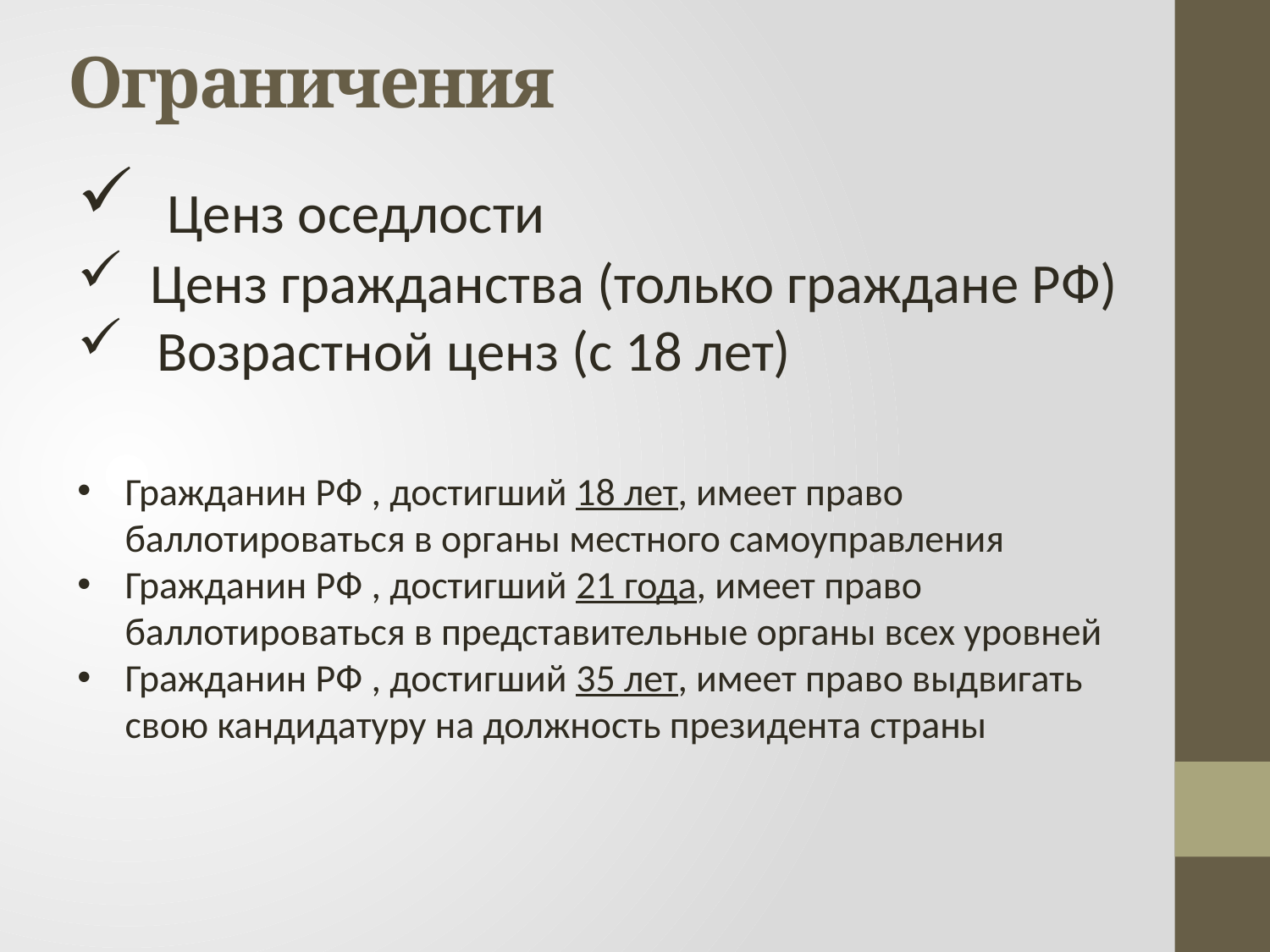

# Ограничения
  Ценз оседлости
  Ценз гражданства (только граждане РФ)
Возрастной ценз (с 18 лет)

Гражданин РФ , достигший 18 лет, имеет право баллотироваться в органы местного самоуправления
Гражданин РФ , достигший 21 года, имеет право баллотироваться в представительные органы всех уровней
Гражданин РФ , достигший 35 лет, имеет право выдвигать свою кандидатуру на должность президента страны